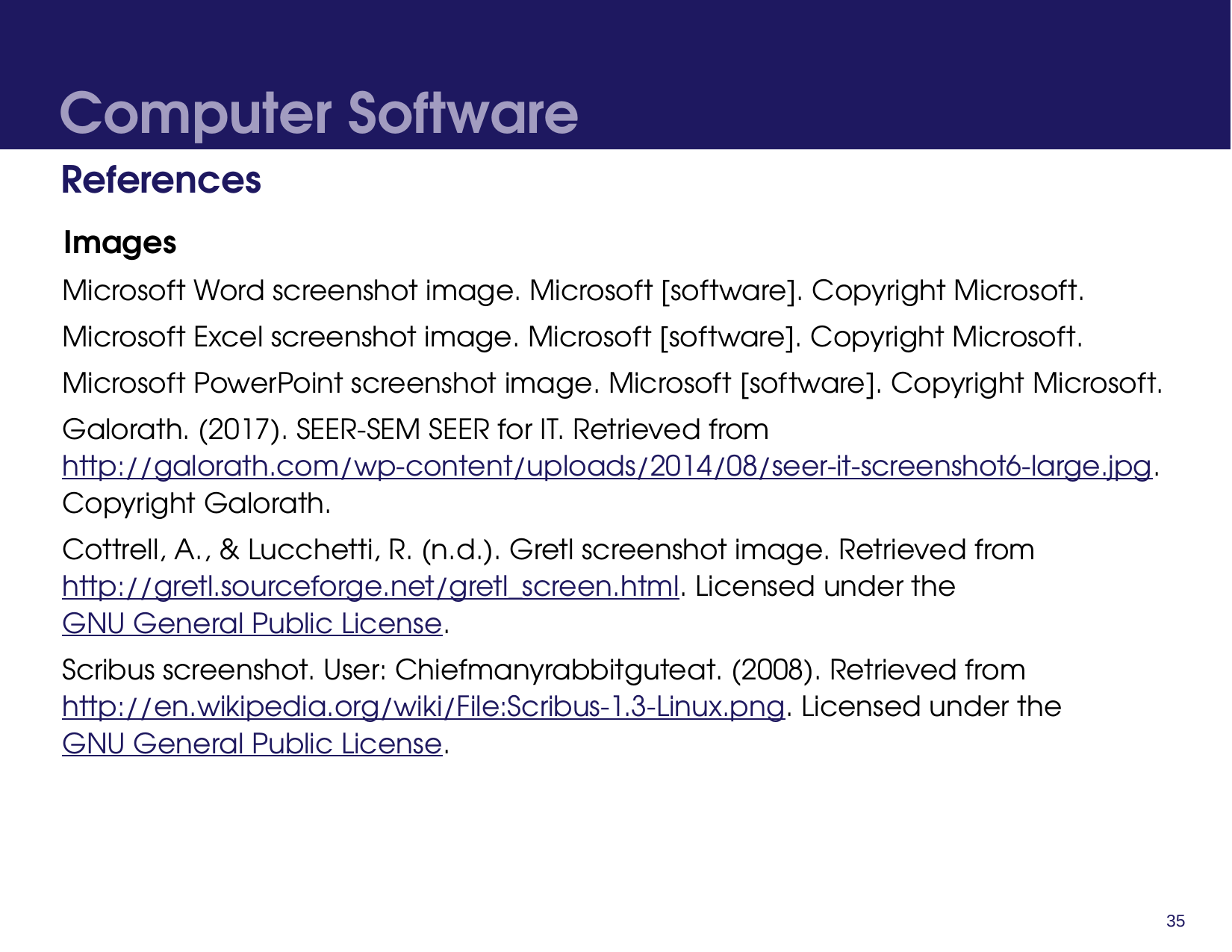

# Computer Software
References
Images
Microsoft Word screenshot image. Microsoft [software]. Copyright Microsoft.
Microsoft Excel screenshot image. Microsoft [software]. Copyright Microsoft.
Microsoft PowerPoint screenshot image. Microsoft [software]. Copyright Microsoft.
Galorath. (2017). SEER-SEM SEER for IT. Retrieved from http://galorath.com/wp-content/uploads/2014/08/seer-it-screenshot6-large.jpg. Copyright Galorath.
Cottrell, A., & Lucchetti, R. (n.d.). Gretl screenshot image. Retrieved from http://gretl.sourceforge.net/gretl_screen.html. Licensed under the GNU General Public License.
Scribus screenshot. User: Chiefmanyrabbitguteat. (2008). Retrieved from http://en.wikipedia.org/wiki/File:Scribus-1.3-Linux.png. Licensed under the GNU General Public License.

35